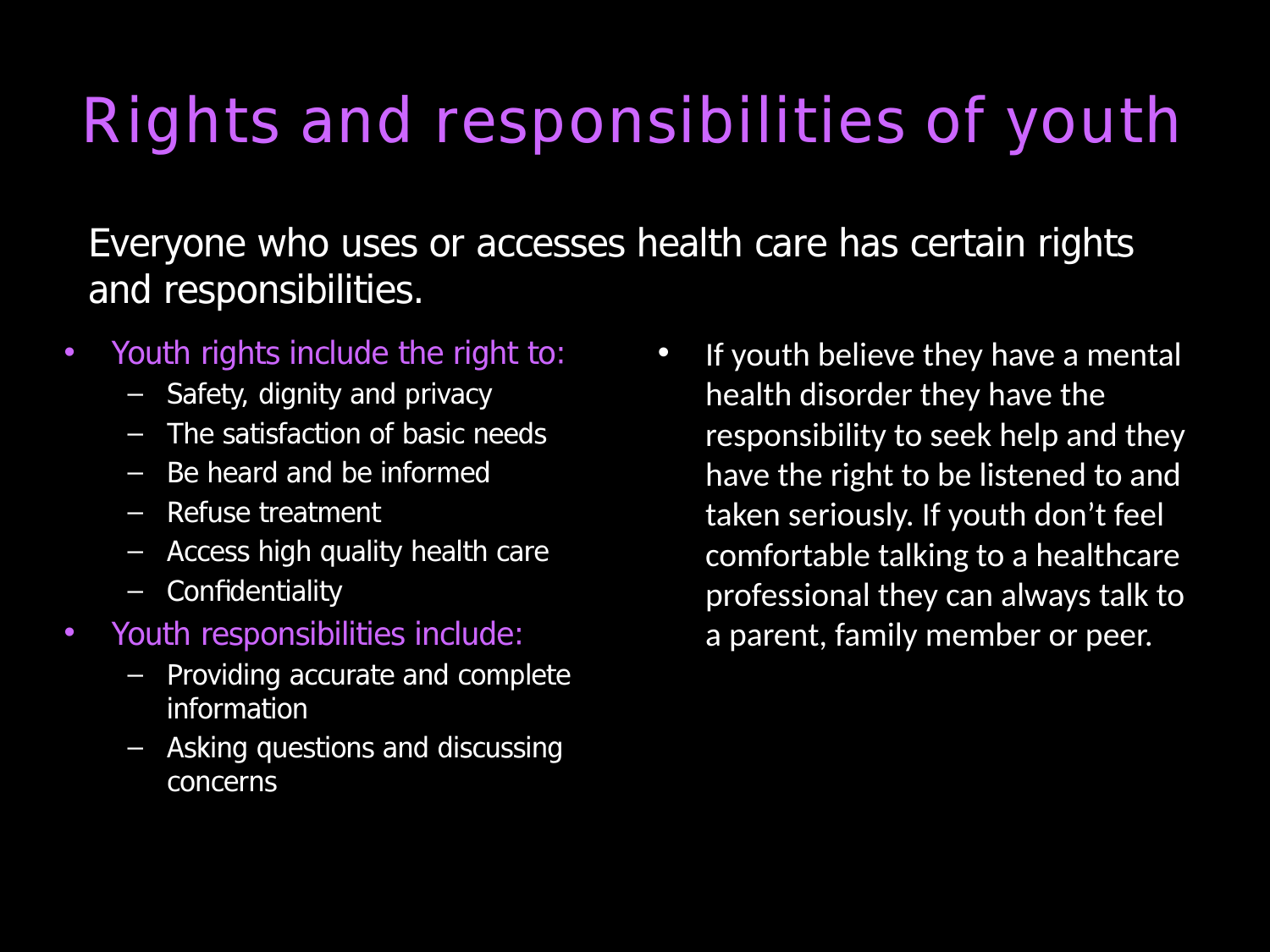

# Rights and responsibilities of youth
Everyone who uses or accesses health care has certain rights and responsibilities.
Youth rights include the right to:
Safety, dignity and privacy
The satisfaction of basic needs
Be heard and be informed
Refuse treatment
Access high quality health care
Confidentiality
Youth responsibilities include:
Providing accurate and complete information
Asking questions and discussing concerns

If youth believe they have a mental health disorder they have the responsibility to seek help and they have the right to be listened to and taken seriously. If youth don’t feel comfortable talking to a healthcare professional they can always talk to a parent, family member or peer.